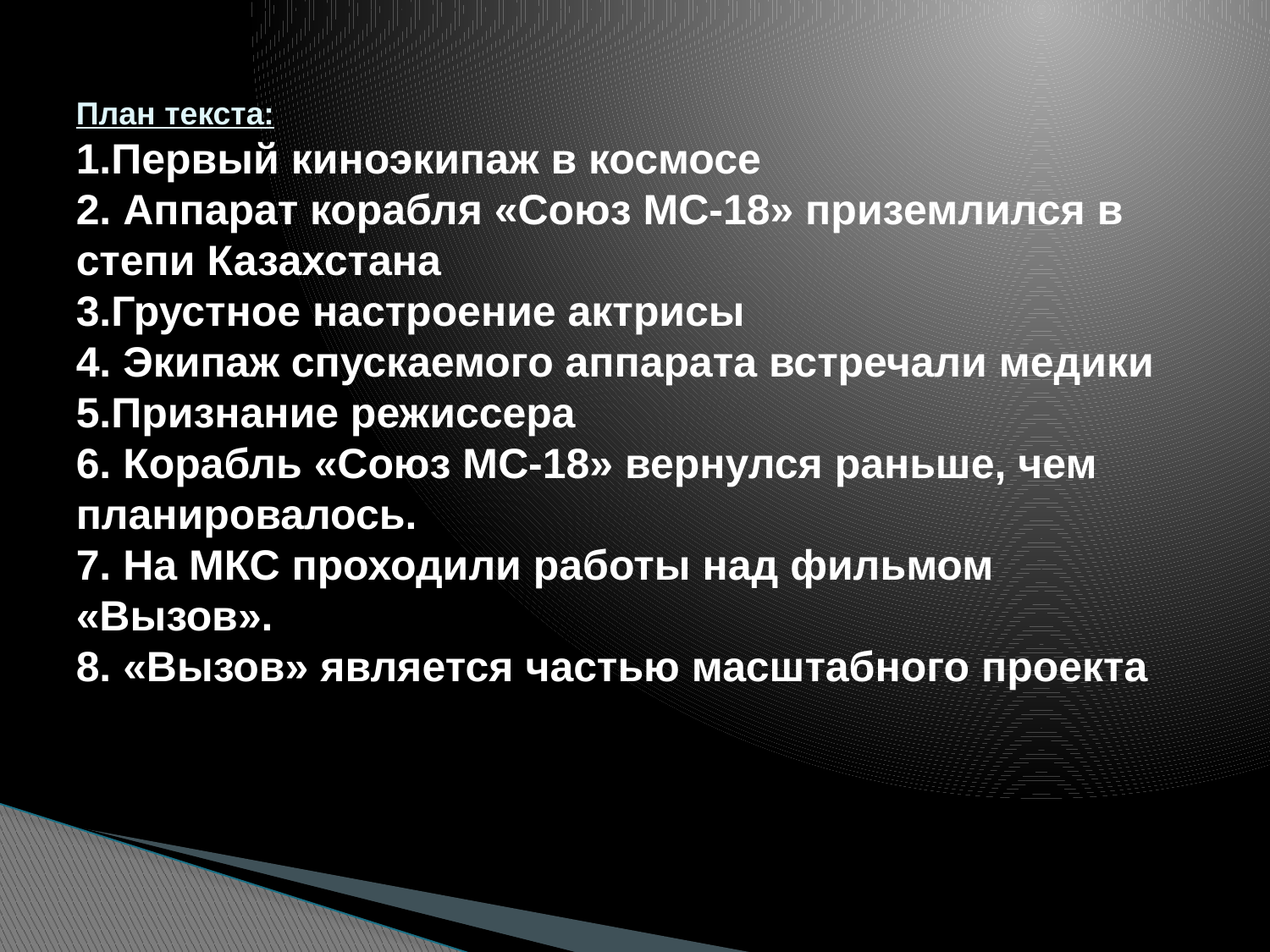

# План текста: 1.Первый киноэкипаж в космосе 2. Аппарат корабля «Союз МС-18» приземлился в степи Казахстана 3.Грустное настроение актрисы 4. Экипаж спускаемого аппарата встречали медики 5.Признание режиссера 6. Корабль «Союз МС-18» вернулся раньше, чем планировалось. 7. На МКС проходили работы над фильмом «Вызов». 8. «Вызов» является частью масштабного проекта